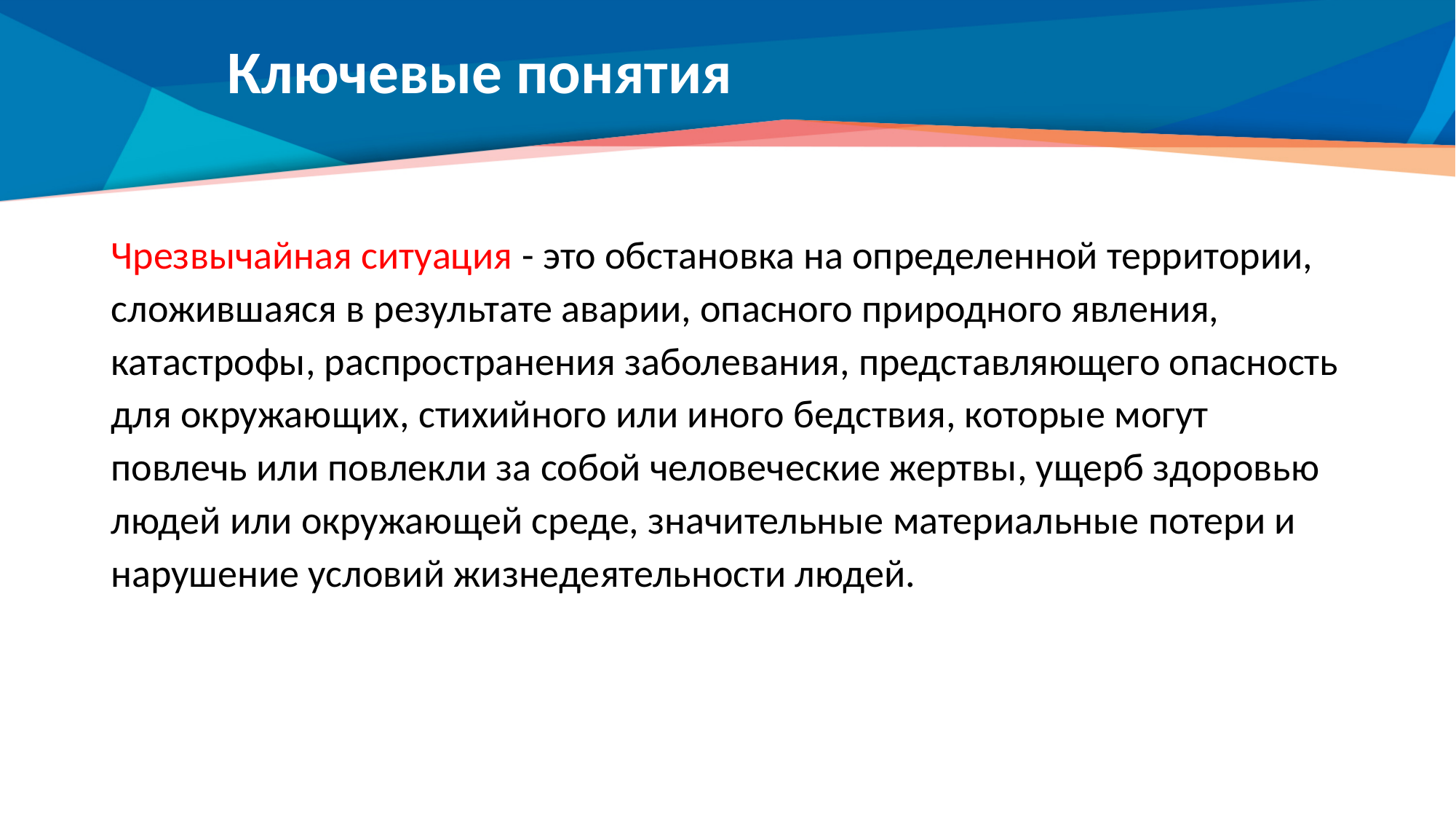

# Ключевые понятия
Чрезвычайная ситуация - это обстановка на определенной территории, сложившаяся в результате аварии, опасного природного явления, катастрофы, распространения заболевания, представляющего опасность для окружающих, стихийного или иного бедствия, которые могут повлечь или повлекли за собой человеческие жертвы, ущерб здоровью людей или окружающей среде, значительные материальные потери и нарушение условий жизнедеятельности людей.